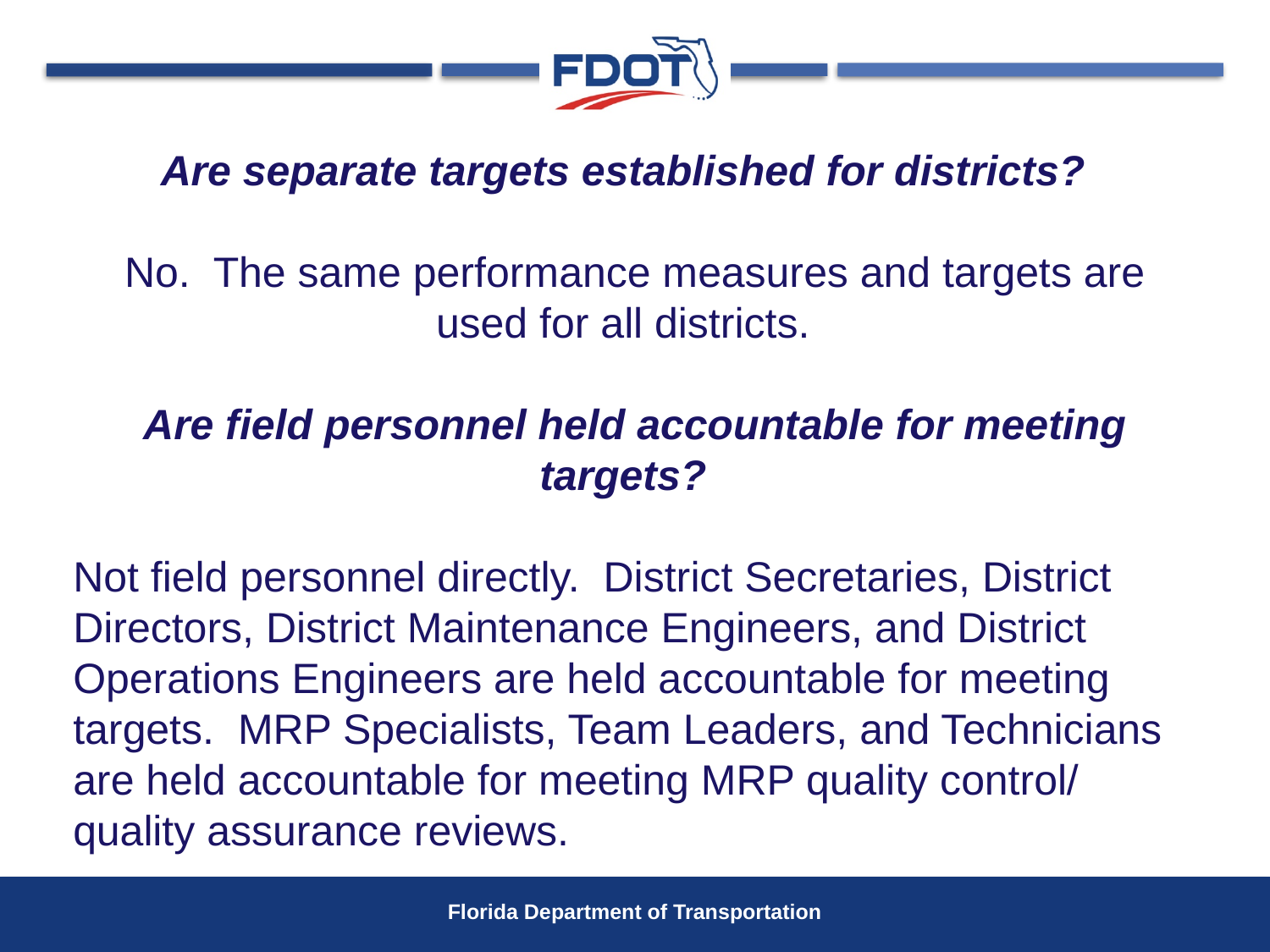

Are separate targets established for districts?

No.  The same performance measures and targets are used for all districts.

Are field personnel held accountable for meeting targets?

Not field personnel directly.  District Secretaries, District Directors, District Maintenance Engineers, and District Operations Engineers are held accountable for meeting targets.  MRP Specialists, Team Leaders, and Technicians are held accountable for meeting MRP quality control/ quality assurance reviews.